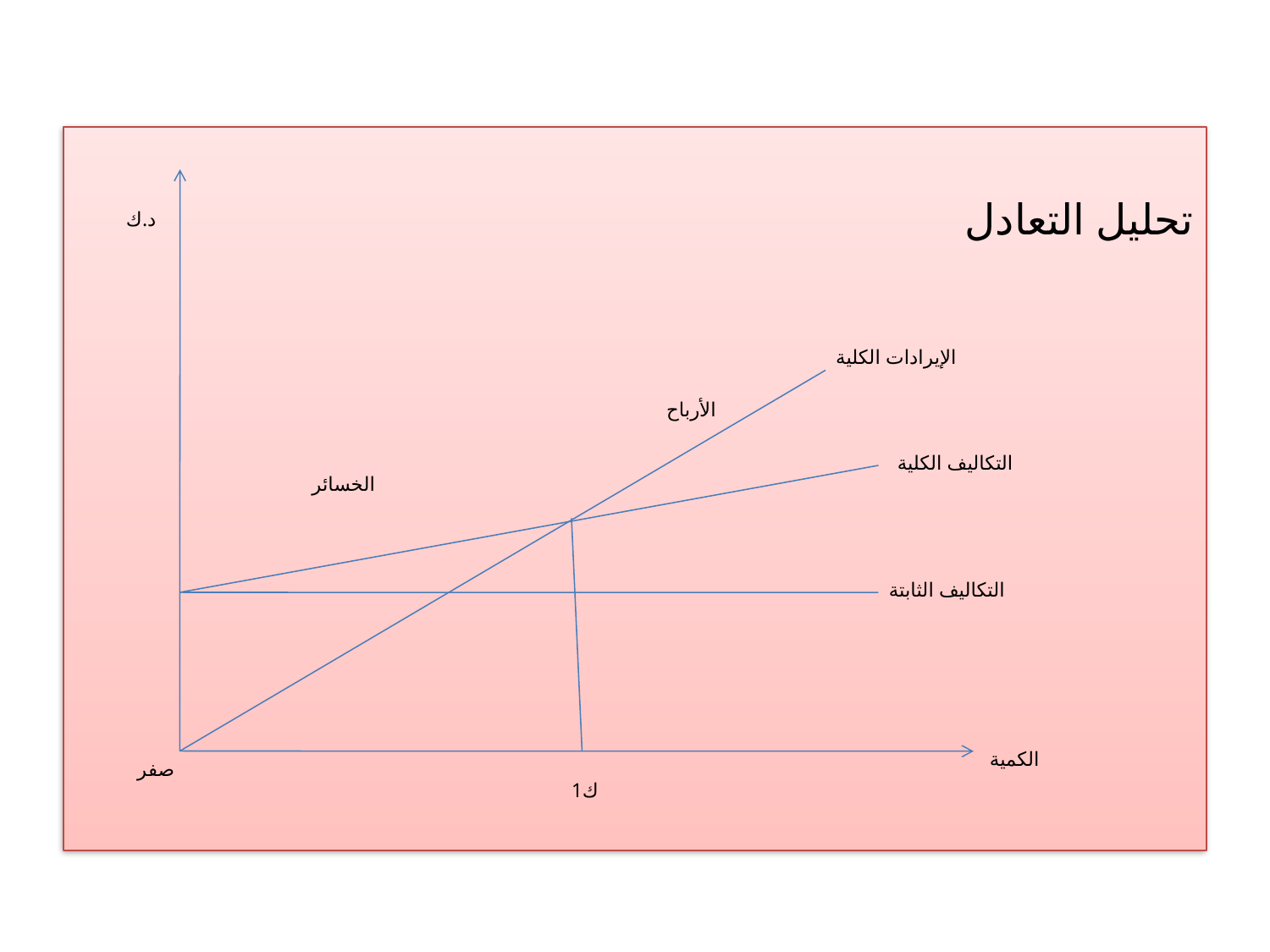

تحليل التعادل

د.ك
الإيرادات الكلية
الأرباح
التكاليف الكلية
الخسائر
التكاليف الثابتة
الكمية
صفر
ك1